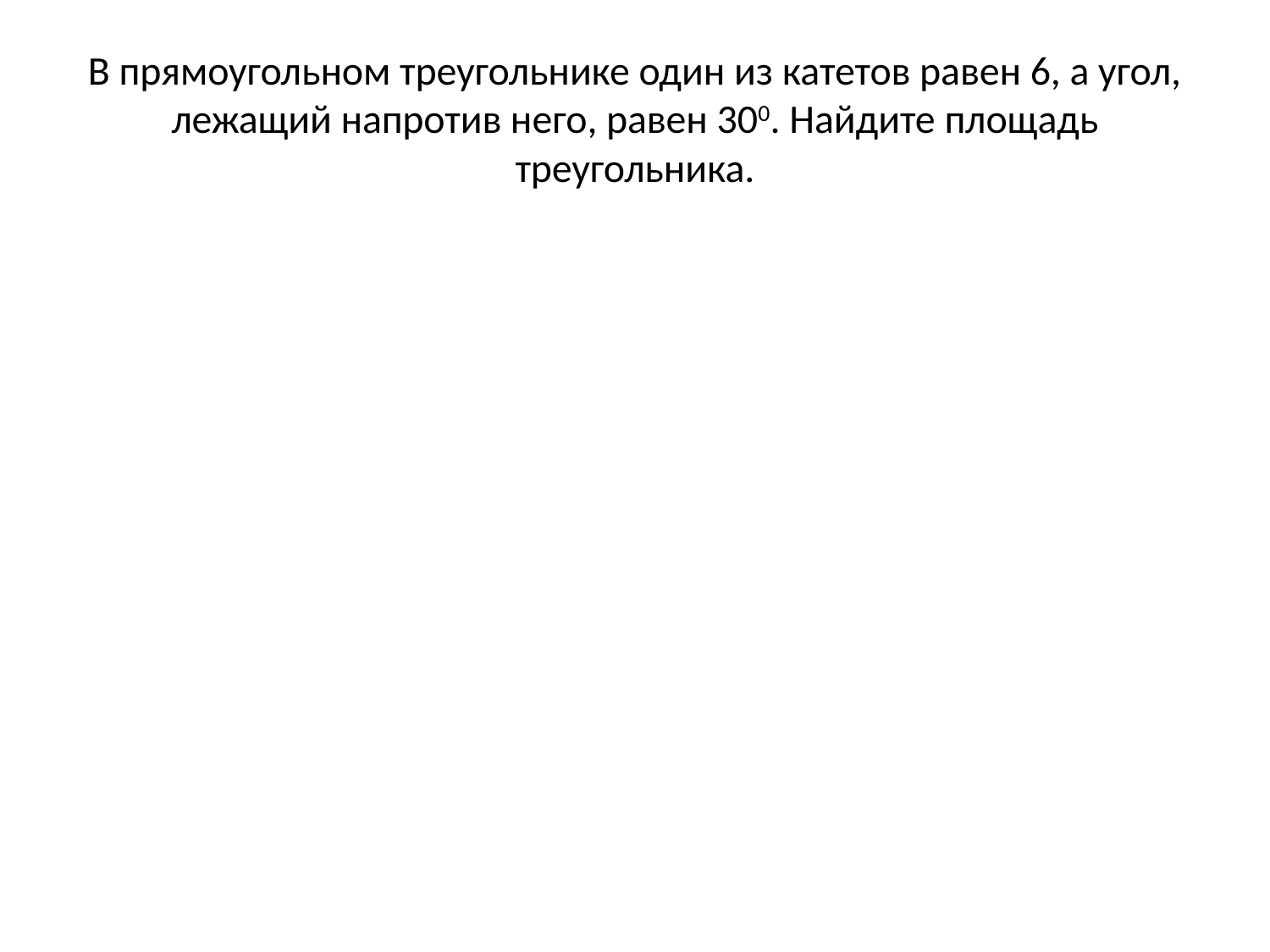

# В прямоугольном треугольнике один из катетов равен 6, а угол, лежащий напротив него, равен 300. Найдите площадь треугольника.